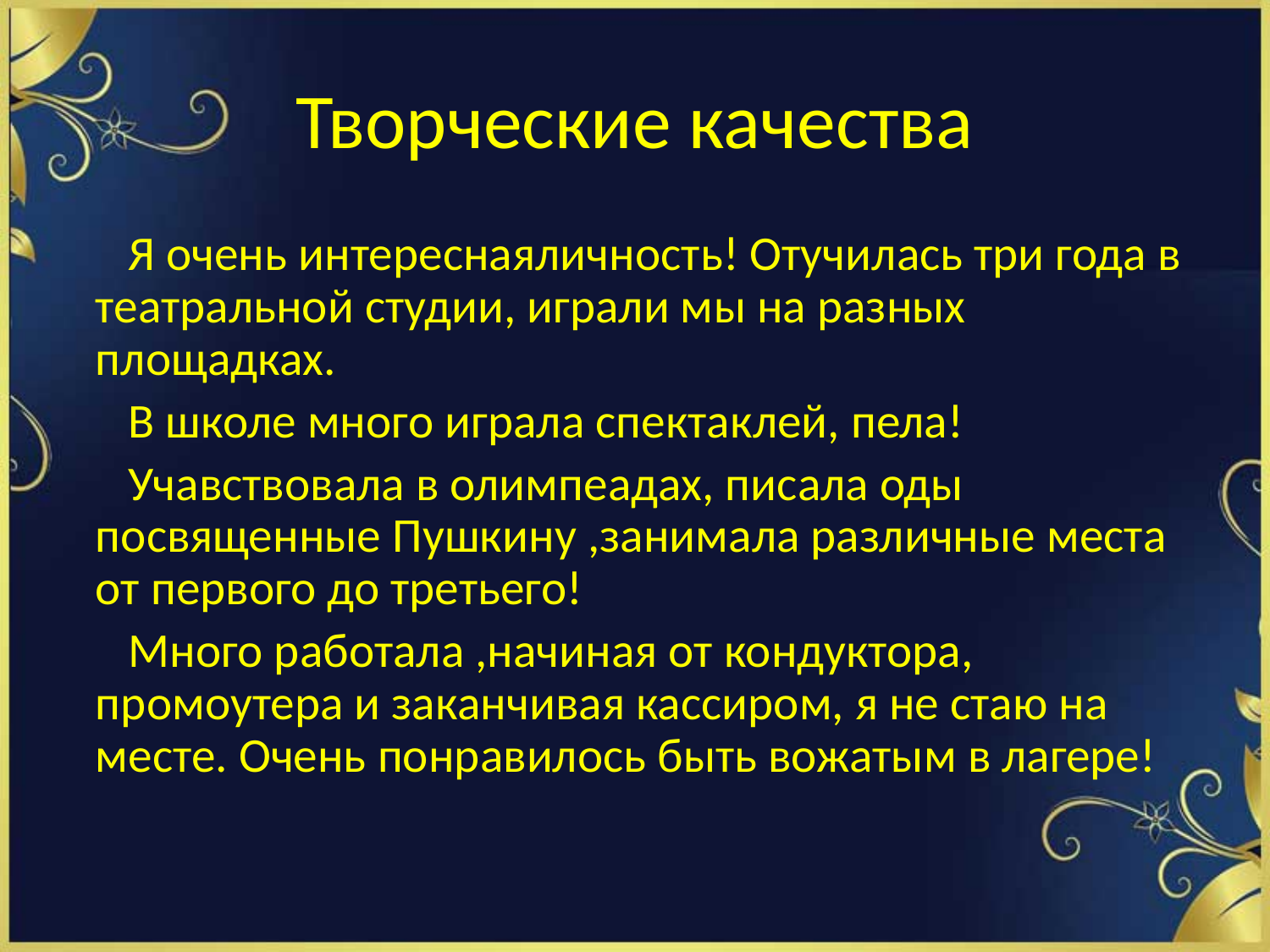

# Творческие качества
Я очень интереснаяличность! Отучилась три года в театральной студии, играли мы на разных площадках.
В школе много играла спектаклей, пела!
Учавствовала в олимпеадах, писала оды посвященные Пушкину ,занимала различные места от первого до третьего!
Много работала ,начиная от кондуктора, промоутера и заканчивая кассиром, я не стаю на месте. Очень понравилось быть вожатым в лагере!